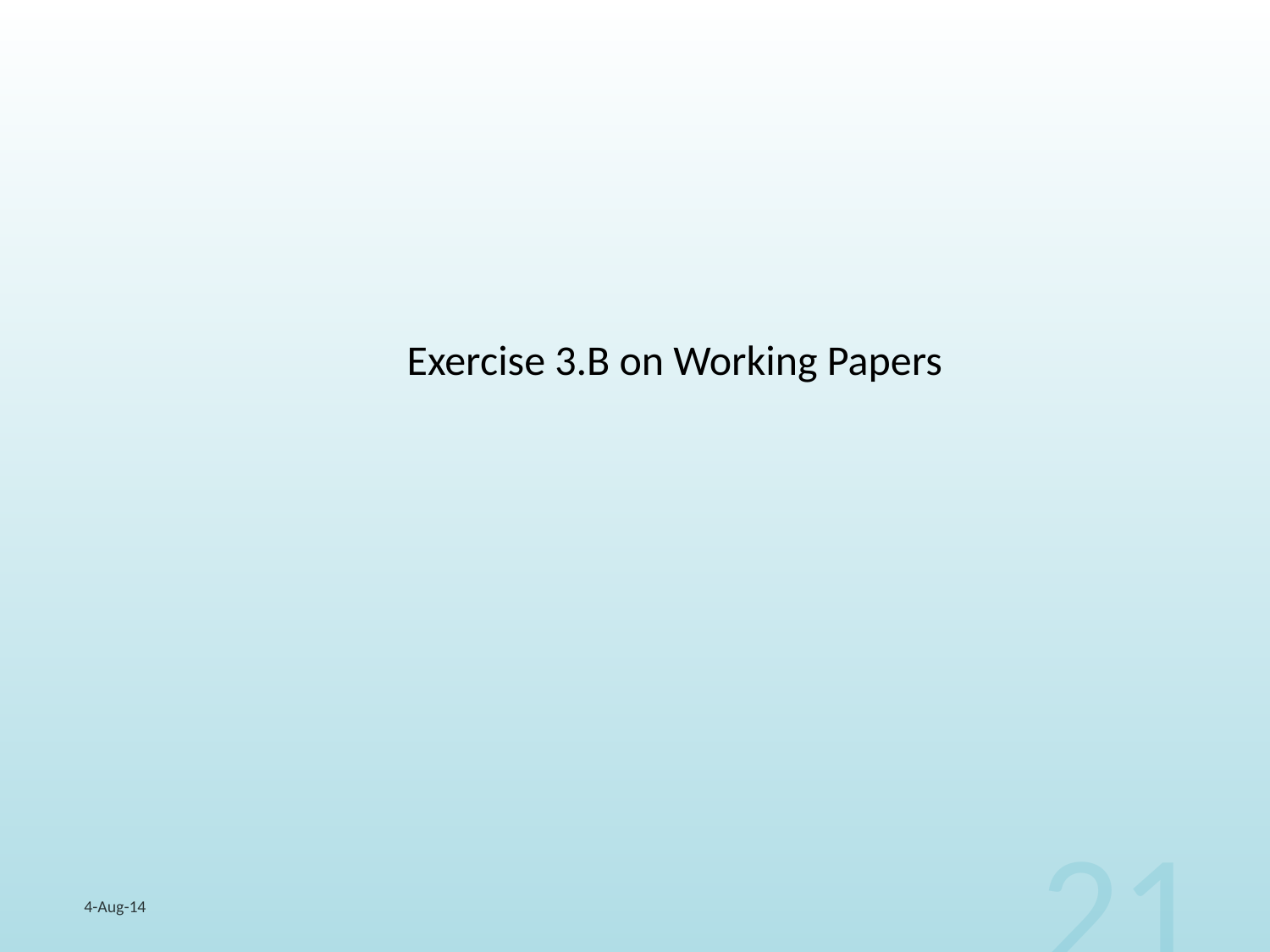

Exercise 3.B on Working Papers
21
4-Aug-14